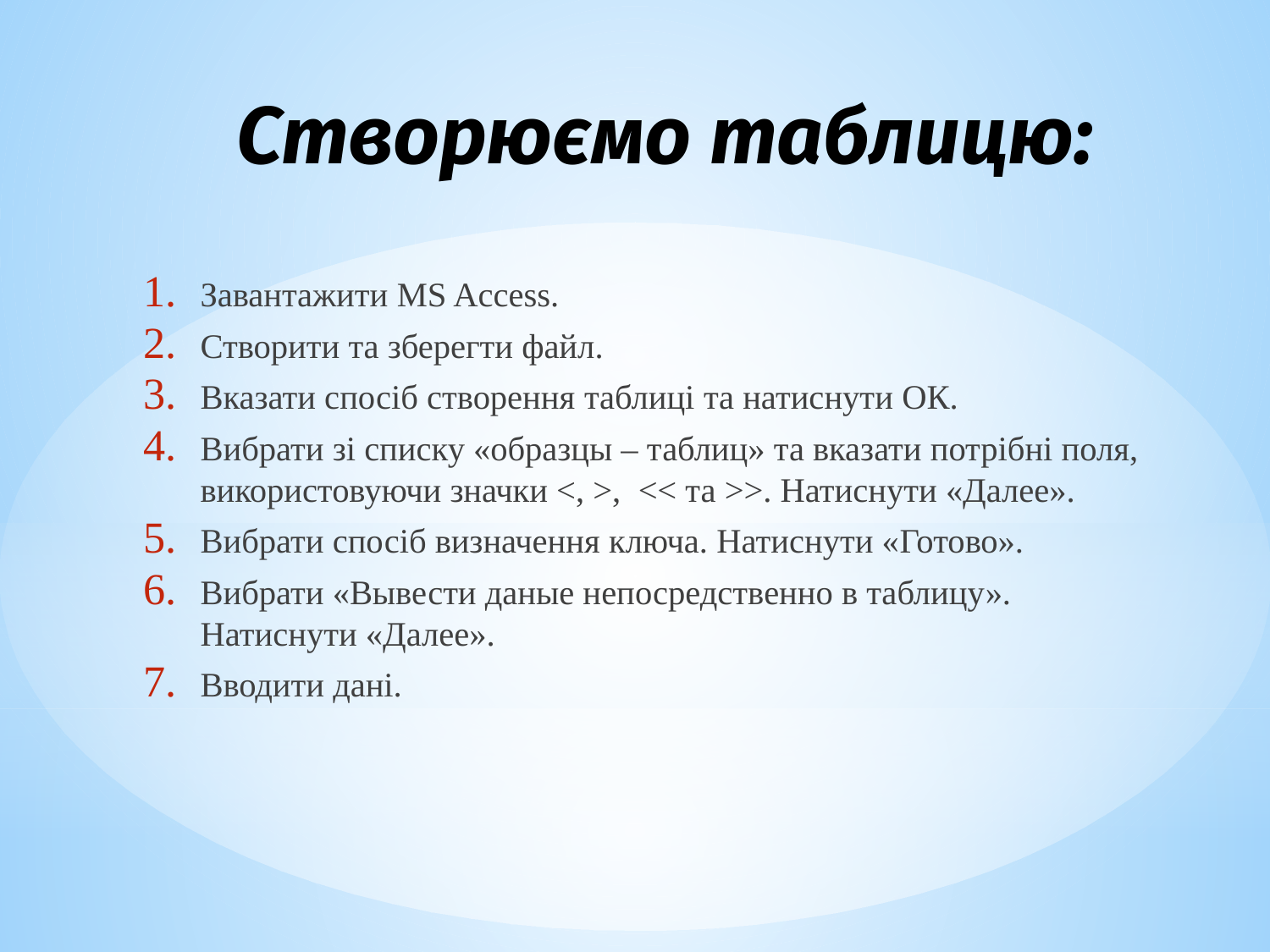

# Створюємо таблицю:
Завантажити MS Access.
Створити та зберегти файл.
Вказати спосіб створення таблиці та натиснути ОК.
Вибрати зі списку «образцы – таблиц» та вказати потрібні поля, використовуючи значки <, >,  << та >>. Натиснути «Далее».
Вибрати спосіб визначення ключа. Натиснути «Готово».
Вибрати «Вывести даные непосредственно в таблицу». Натиснути «Далее».
Вводити дані.